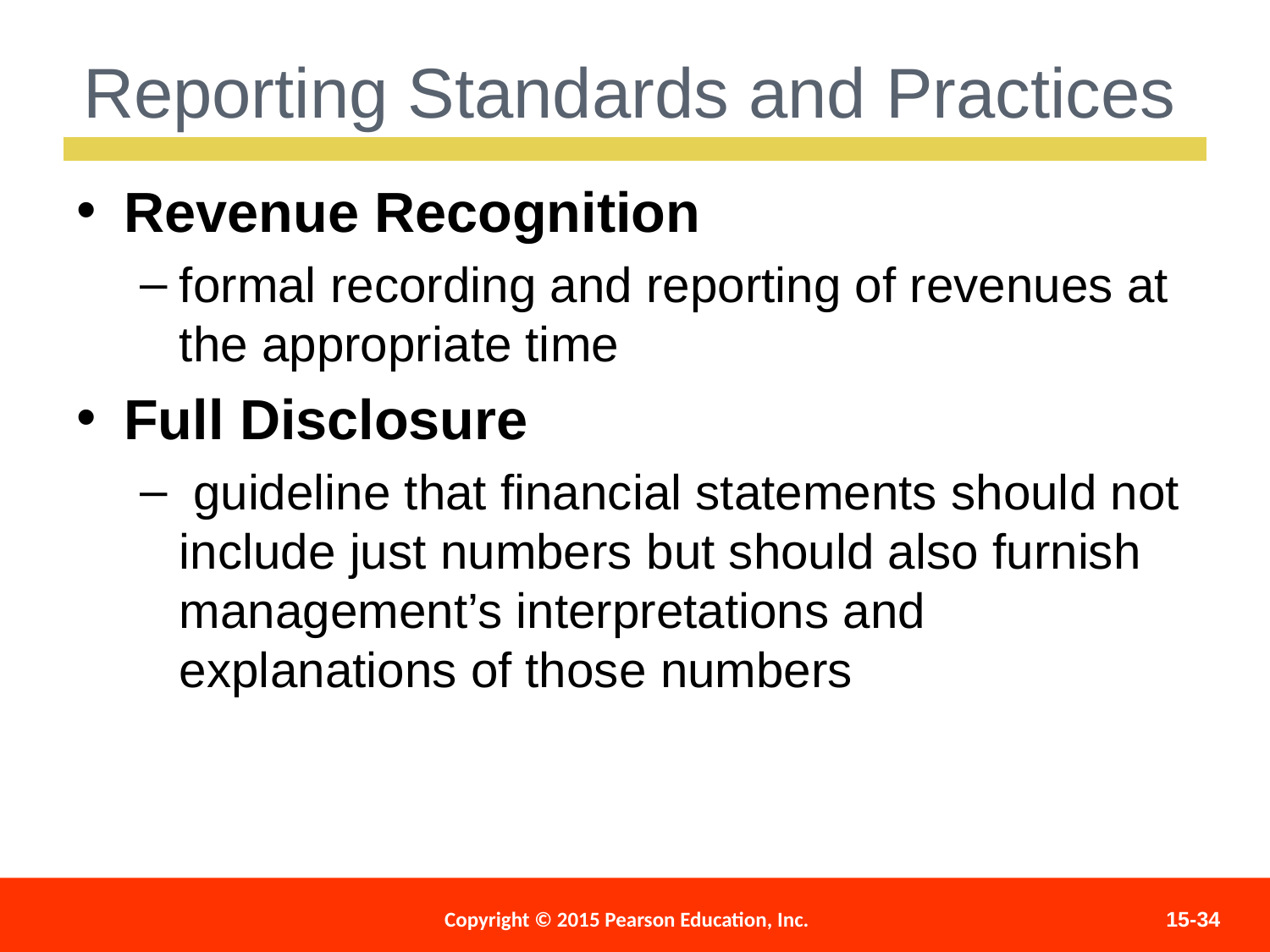

Reporting Standards and Practices
Revenue Recognition
formal recording and reporting of revenues at the appropriate time
Full Disclosure
 guideline that financial statements should not include just numbers but should also furnish management’s interpretations and explanations of those numbers